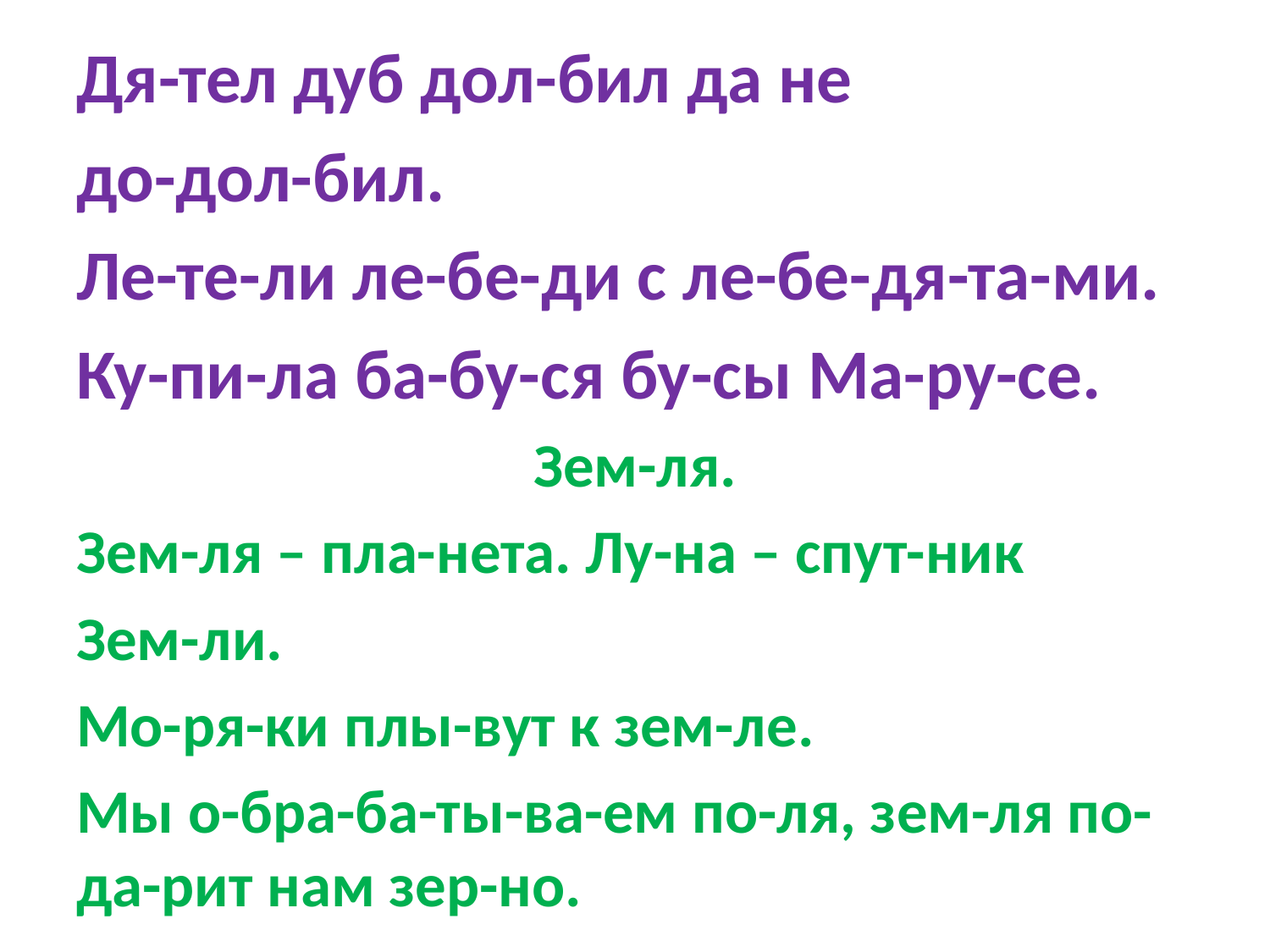

Дя-тел дуб дол-бил да не
до-дол-бил.
Ле-те-ли ле-бе-ди с ле-бе-дя-та-ми.
Ку-пи-ла ба-бу-ся бу-сы Ма-ру-се.
Зем-ля.
Зем-ля – пла-нета. Лу-на – спут-ник
Зем-ли.
Мо-ря-ки плы-вут к зем-ле.
Мы о-бра-ба-ты-ва-ем по-ля, зем-ля по-да-рит нам зер-но.
#